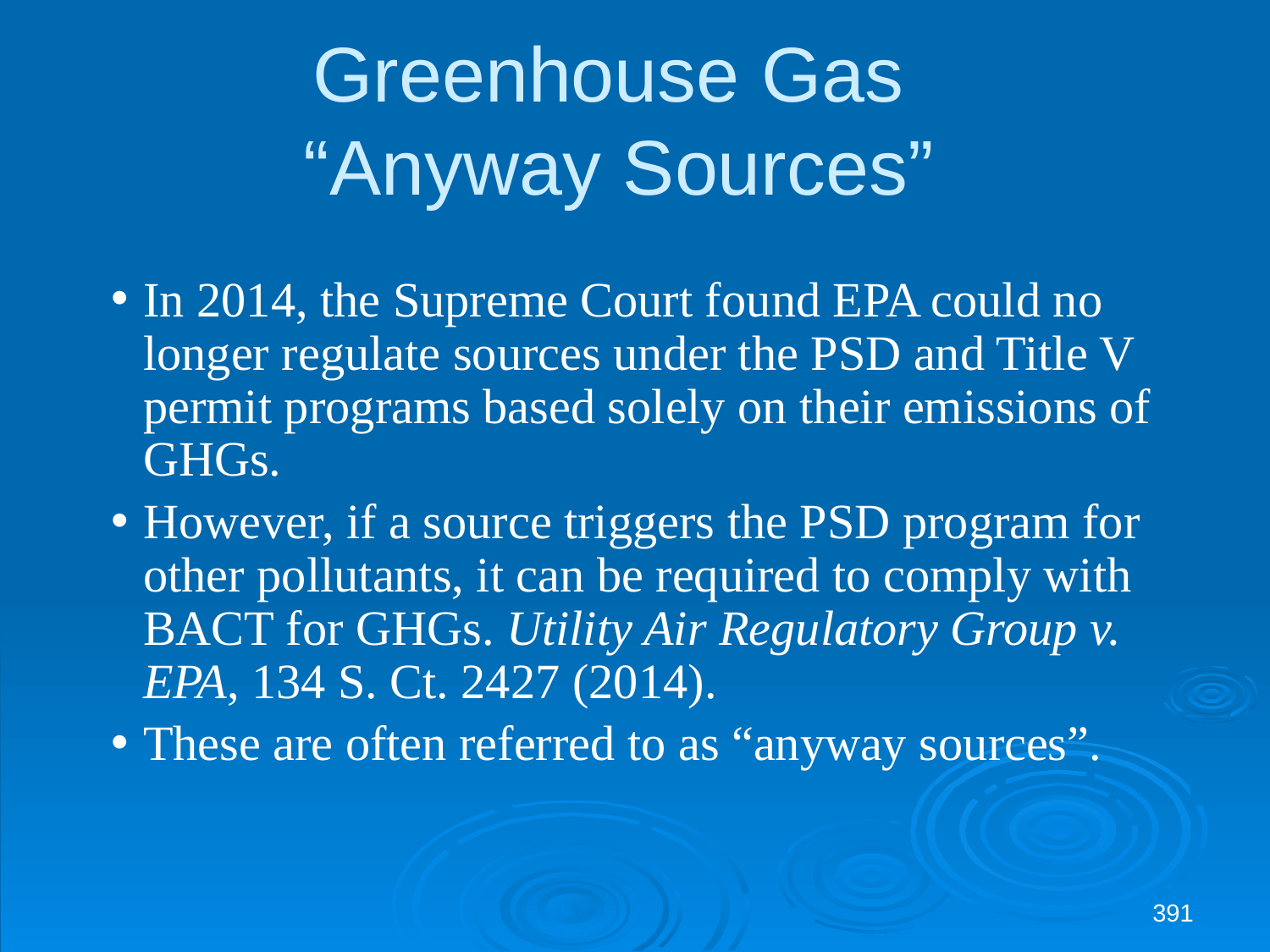

# Greenhouse Gas “Anyway Sources”
In 2014, the Supreme Court found EPA could no longer regulate sources under the PSD and Title V permit programs based solely on their emissions of GHGs.
However, if a source triggers the PSD program for other pollutants, it can be required to comply with BACT for GHGs. Utility Air Regulatory Group v. EPA, 134 S. Ct. 2427 (2014).
These are often referred to as “anyway sources”.

391